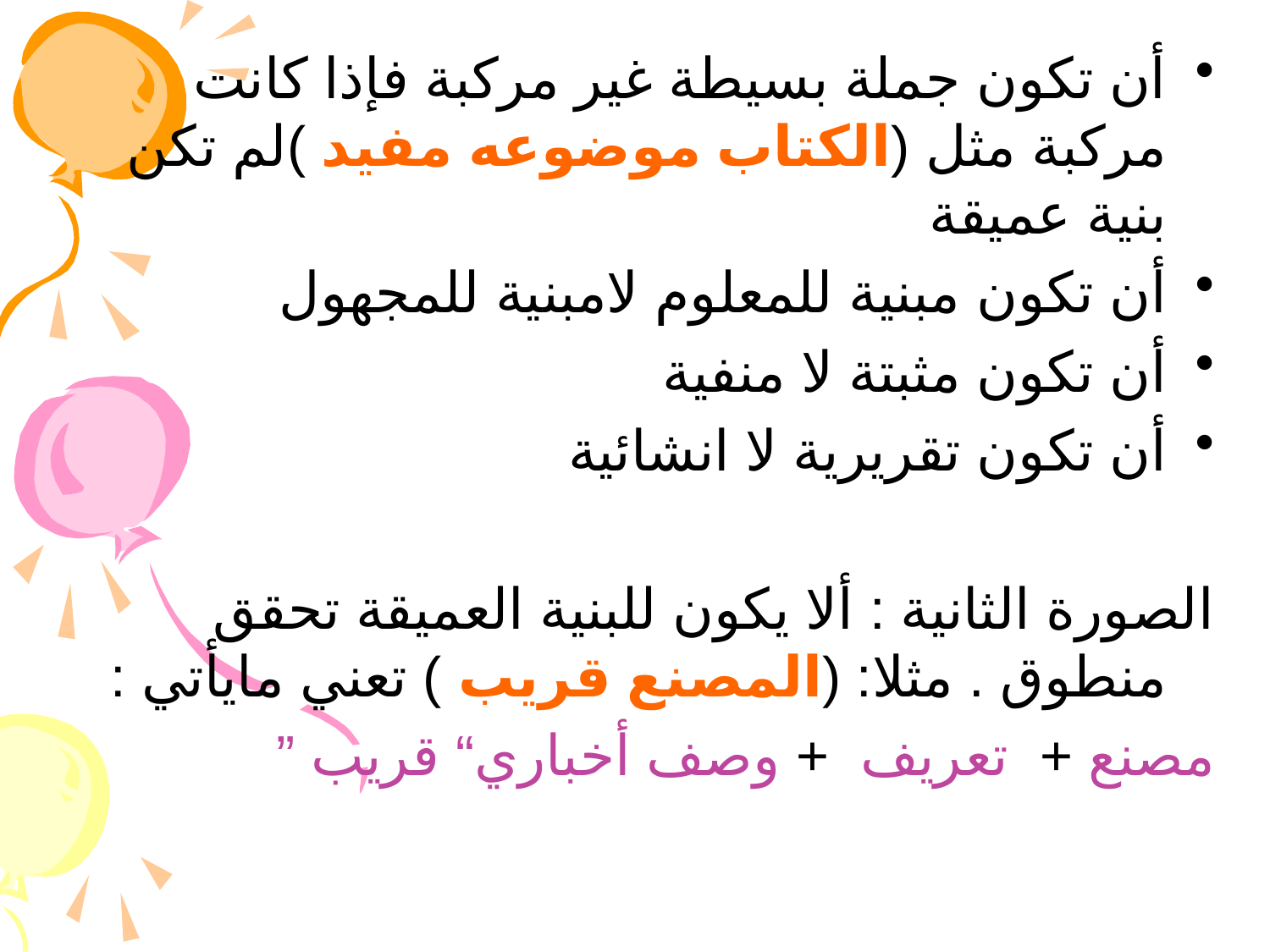

أن تكون جملة بسيطة غير مركبة فإذا كانت مركبة مثل (الكتاب موضوعه مفيد )لم تكن بنية عميقة
أن تكون مبنية للمعلوم لامبنية للمجهول
أن تكون مثبتة لا منفية
أن تكون تقريرية لا انشائية

الصورة الثانية : ألا يكون للبنية العميقة تحقق منطوق . مثلا: (المصنع قريب ) تعني مايأتي :
مصنع +  تعريف  + وصف أخباري“ قريب ”